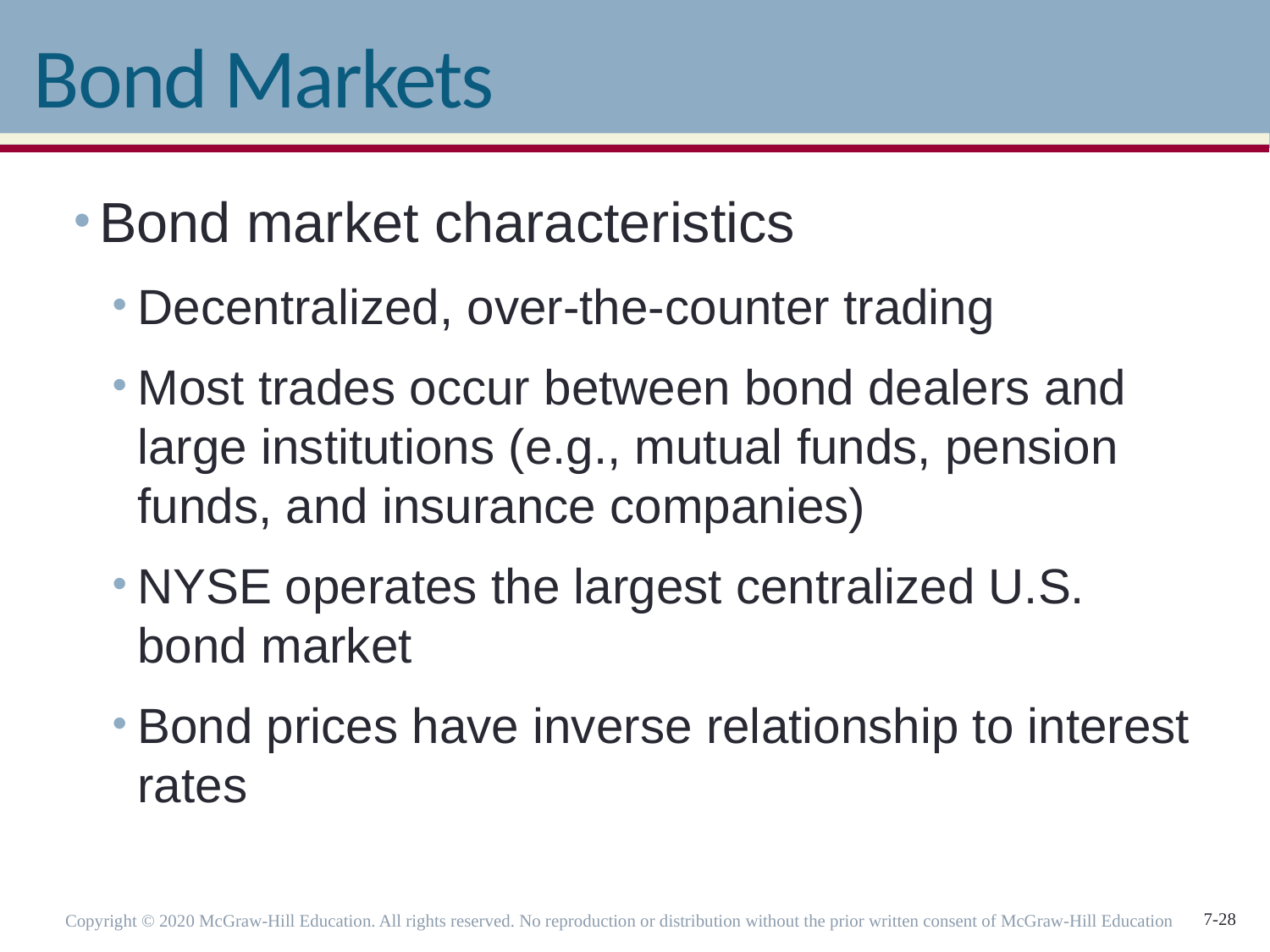

# Bond Markets
Bond market characteristics
Decentralized, over-the-counter trading
Most trades occur between bond dealers and large institutions (e.g., mutual funds, pension funds, and insurance companies)
NYSE operates the largest centralized U.S. bond market
Bond prices have inverse relationship to interest rates
Copyright © 2020 McGraw-Hill Education. All rights reserved. No reproduction or distribution without the prior written consent of McGraw-Hill Education